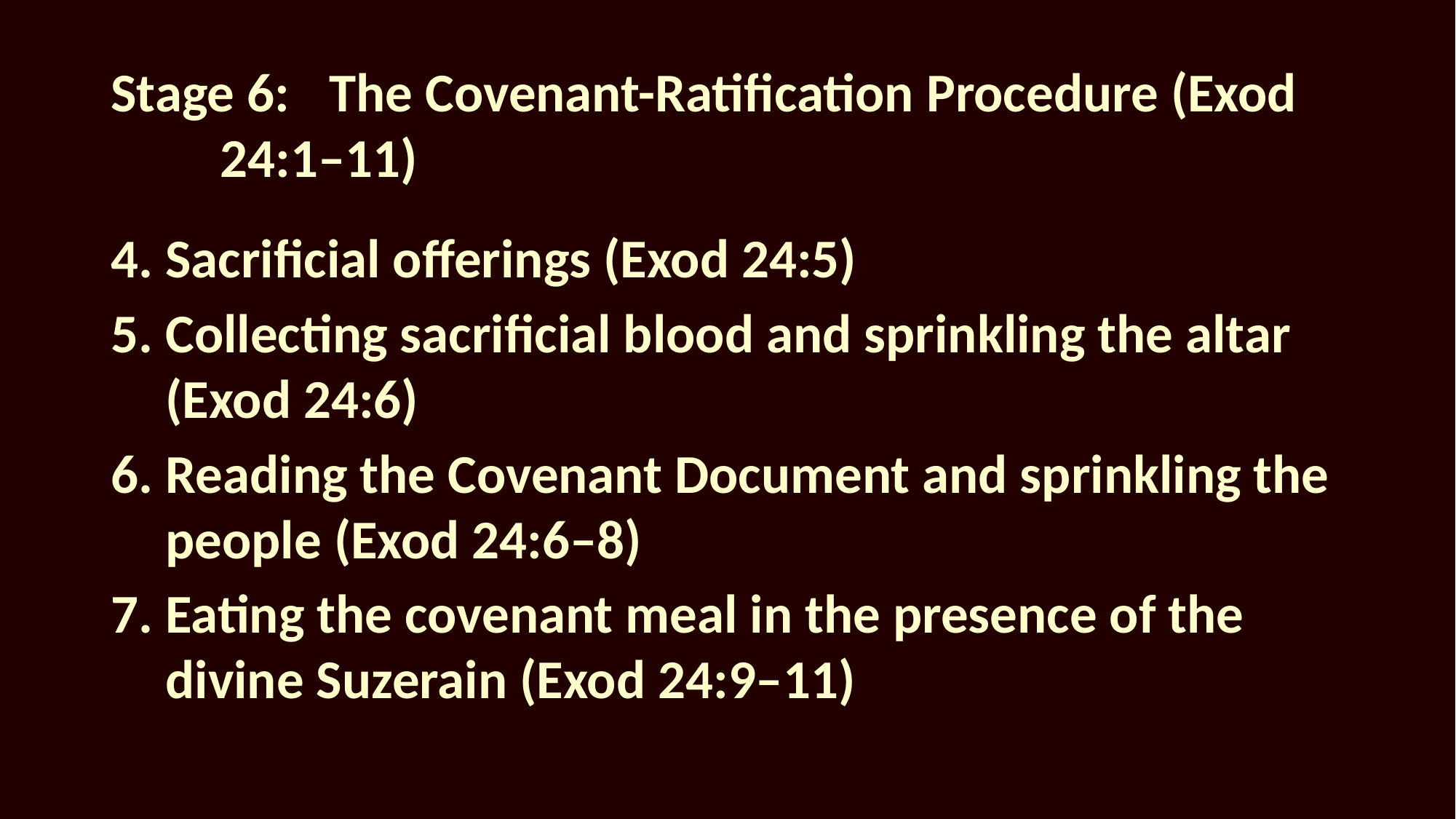

# Stage 6: 	The Covenant-Ratification Procedure (Exod 		24:1–11)
4.	Sacrificial offerings (Exod 24:5)
5.	Collecting sacrificial blood and sprinkling the altar (Exod 24:6)
6.	Reading the Covenant Document and sprinkling the people (Exod 24:6–8)
7.	Eating the covenant meal in the presence of the divine Suzerain (Exod 24:9–11)